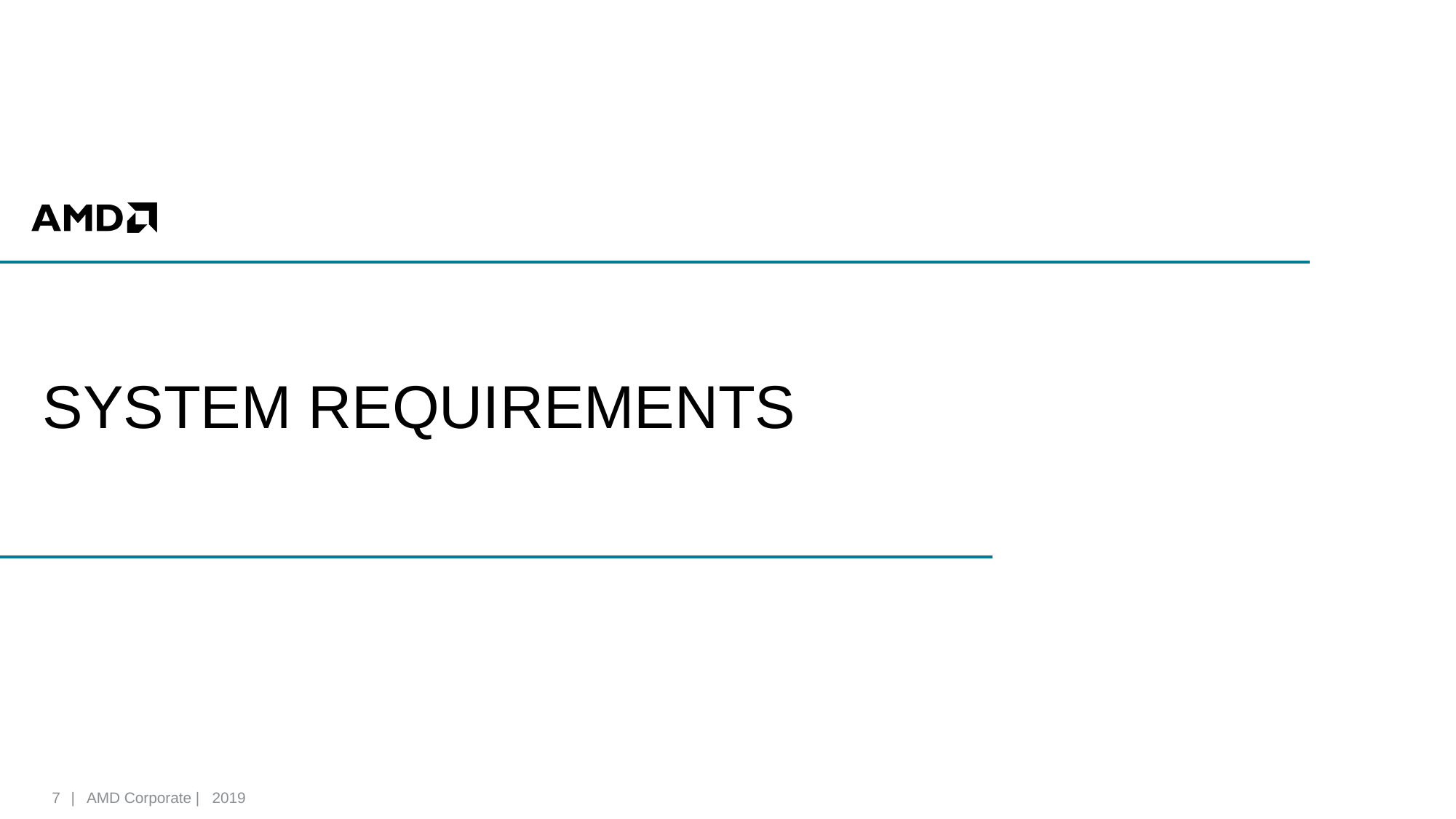

# SYSTEM REQUIREMENTS
7
|   AMD Corporate |   2019